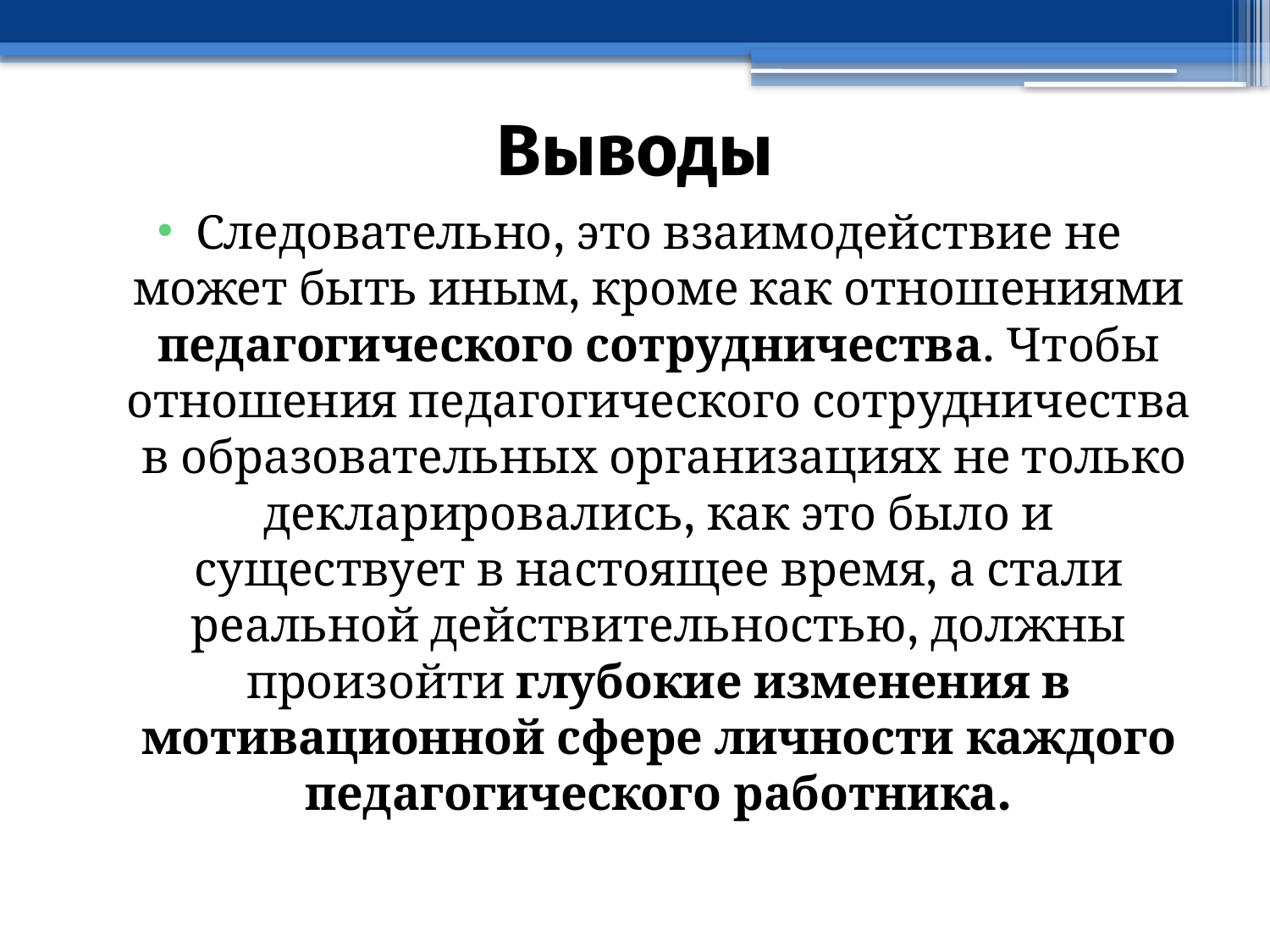

# Выводы
Следовательно, это взаимодействие не может быть иным, кроме как отношениями педагогического сотрудничества. Чтобы отношения педагогического сотрудничества  в образовательных организациях не только декларировались, как это было и существует в настоящее время, а стали реальной действительностью, должны произойти глубокие изменения в мотивационной сфере личности каждого педагогического работника.